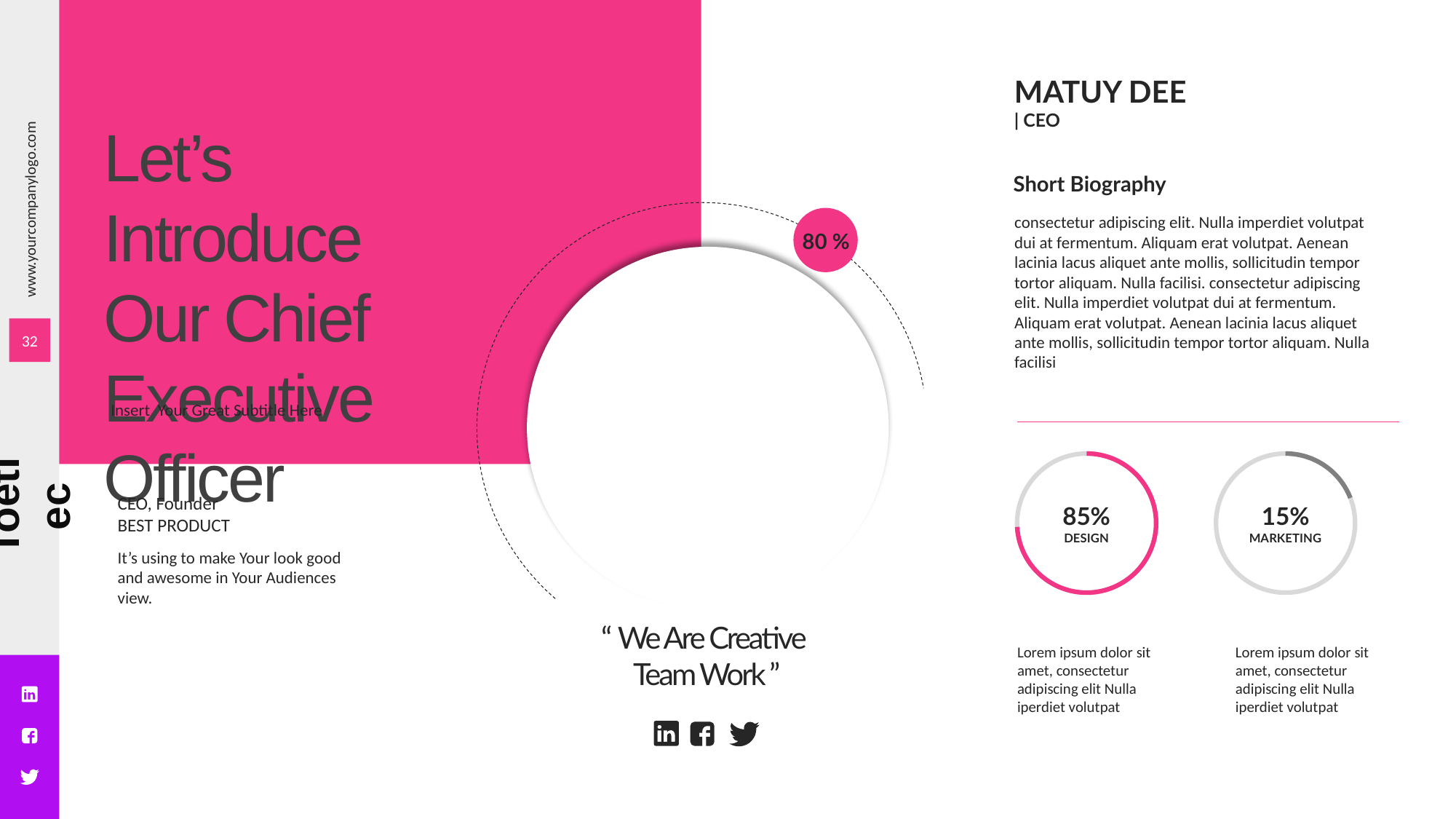

MATUY DEE
| CEO
Short Biography

consectetur adipiscing elit. Nulla imperdiet volutpat dui at fermentum. Aliquam erat volutpat. Aenean lacinia lacus aliquet ante mollis, sollicitudin tempor tortor aliquam. Nulla facilisi. consectetur adipiscing elit. Nulla imperdiet volutpat dui at fermentum. Aliquam erat volutpat. Aenean lacinia lacus aliquet ante mollis, sollicitudin tempor tortor aliquam. Nulla facilisi

80 %
Let’s Introduce Our Chief Executive Officer

32
Insert  Your Great Subtitle Here
85%
DESIGN

15%
MARKETING

CEO, Founder
BEST PRODUCT
It’s using to make Your look good and awesome in Your Audiences view.
“ We Are Creative
Team Work ”
Lorem ipsum dolor sit amet, consectetur adipiscing elit Nulla iperdiet volutpat
Lorem ipsum dolor sit amet, consectetur adipiscing elit Nulla iperdiet volutpat